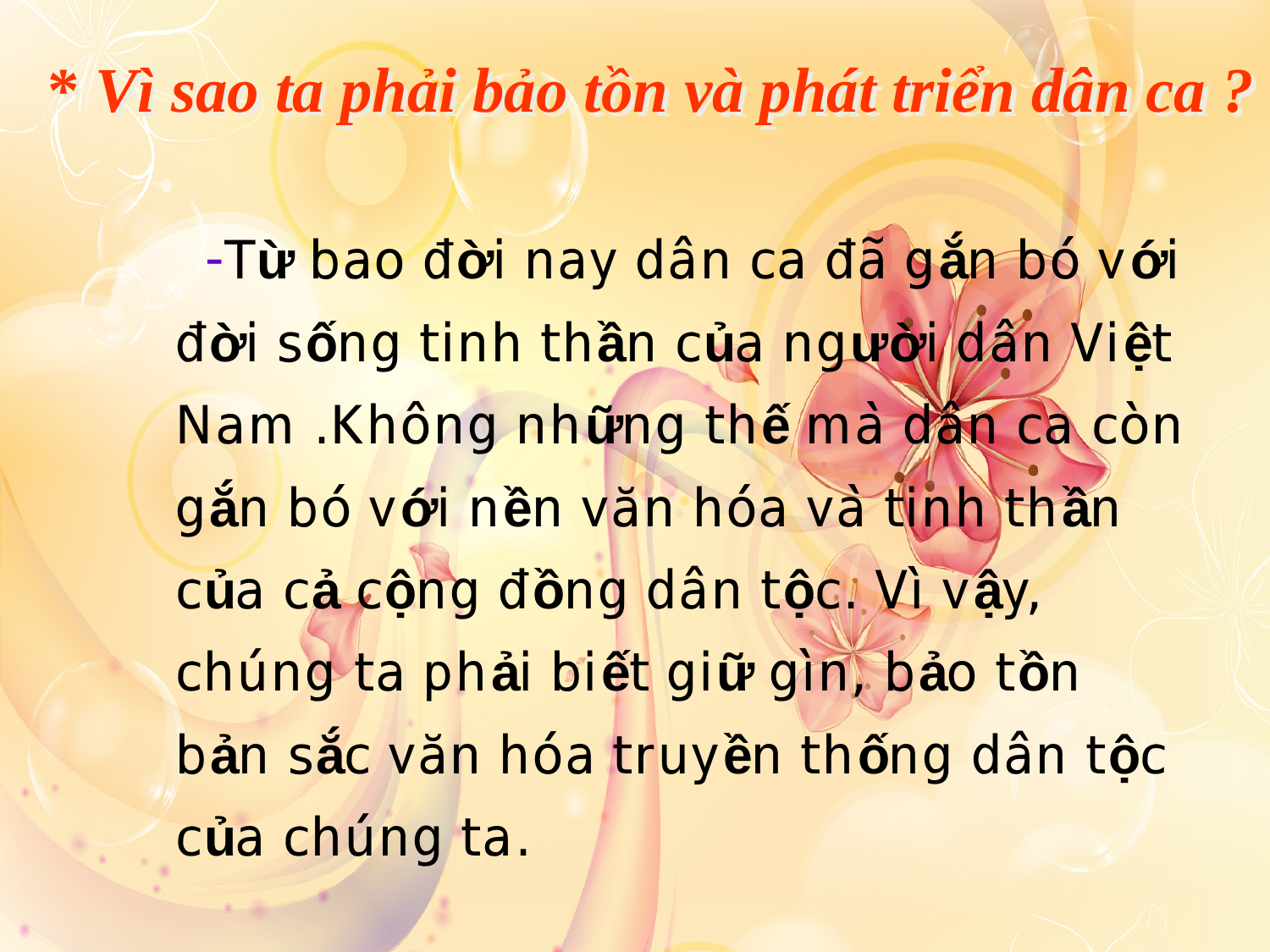

* Vì sao ta phải bảo tồn và phát triển dân ca ?
     -Từ bao đời nay dân ca đã gắn bó với đời sống tinh thần của người dân Việt Nam .Không những thế mà dân ca còn gắn bó với nền văn hóa và tinh thần của cả cộng đồng dân tộc. Vì vậy, chúng ta phải biết giữ gìn, bảo tồn bản sắc văn hóa truyền thống dân tộc của chúng ta.